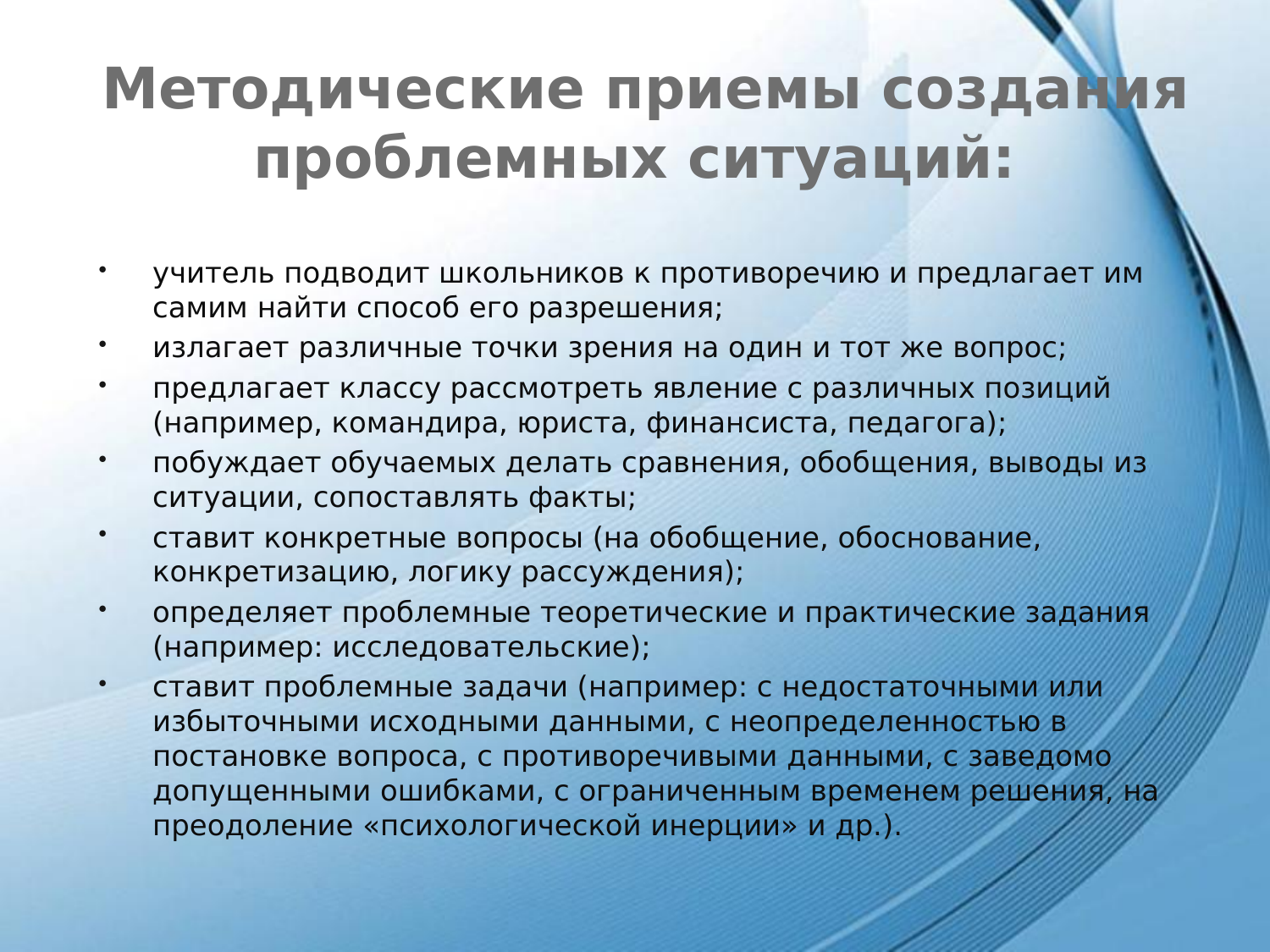

# Методические приемы создания проблемных ситуаций:
учитель подводит школьников к противоречию и предлагает им самим найти способ его разрешения;
излагает различные точки зрения на один и тот же вопрос;
предлагает классу рассмотреть явление с различных позиций (например, командира, юриста, финансиста, педагога);
побуждает обучаемых делать сравнения, обобщения, выводы из ситуации, сопоставлять факты;
ставит конкретные вопросы (на обобщение, обоснование, конкретизацию, логику рассуждения);
определяет проблемные теоретические и практические задания (например: исследовательские);
ставит проблемные задачи (например: с недостаточными или избыточными исходными данными, с неопределенностью в постановке вопроса, с противоречивыми данными, с заведомо допущенными ошибками, с ограниченным временем решения, на преодоление «психологической инерции» и др.).